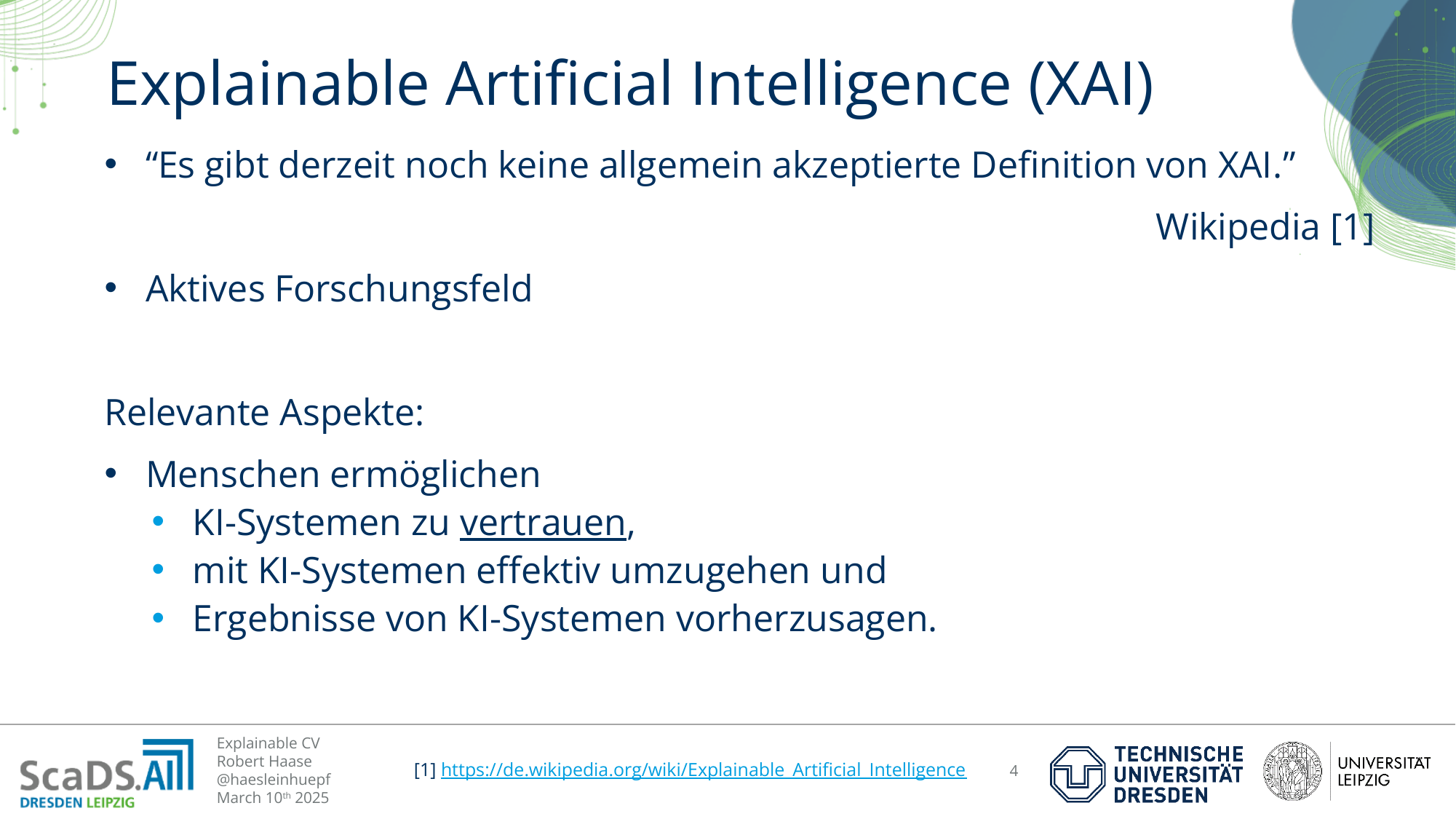

# Explainable Artificial Intelligence (XAI)
“Es gibt derzeit noch keine allgemein akzeptierte Definition von XAI.”
Wikipedia [1]
Aktives Forschungsfeld

Relevante Aspekte:
Menschen ermöglichen
KI-Systemen zu vertrauen,
mit KI-Systemen effektiv umzugehen und
Ergebnisse von KI-Systemen vorherzusagen.

[1] https://de.wikipedia.org/wiki/Explainable_Artificial_Intelligence